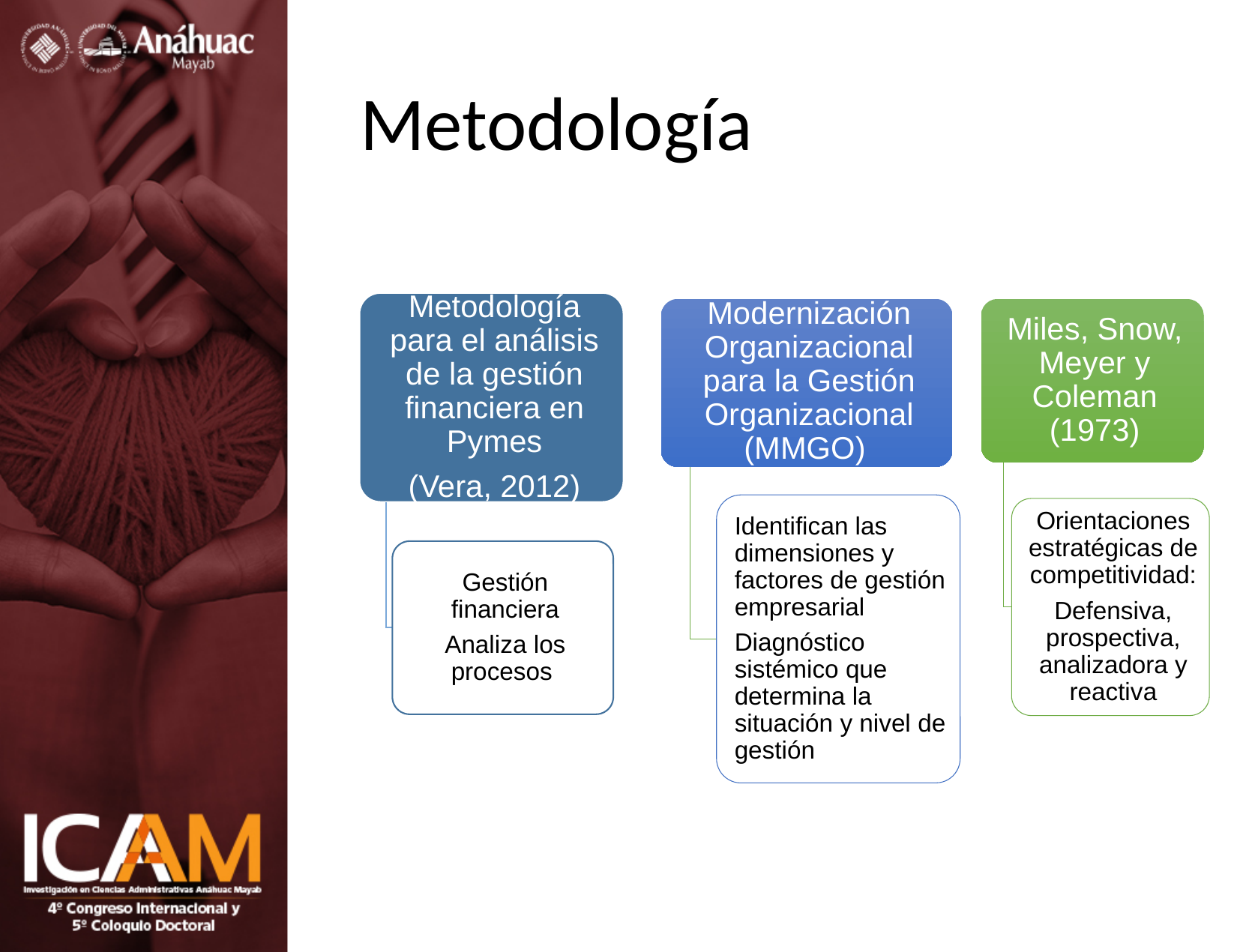

# Metodología
Metodología para el análisis de la gestión financiera en Pymes
(Vera, 2012)
Gestión financiera
Analiza los procesos
Modelo de  Modernización Organizacional para la Gestión Organizacional (MMGO)
(G3PyMEs, 2014)
Identifican las dimensiones y factores de gestión empresarial
Diagnóstico sistémico que determina la situación y nivel de gestión
Miles, Snow, Meyer y Coleman (1973)
Orientaciones estratégicas de competitividad:
Defensiva, prospectiva, analizadora y reactiva